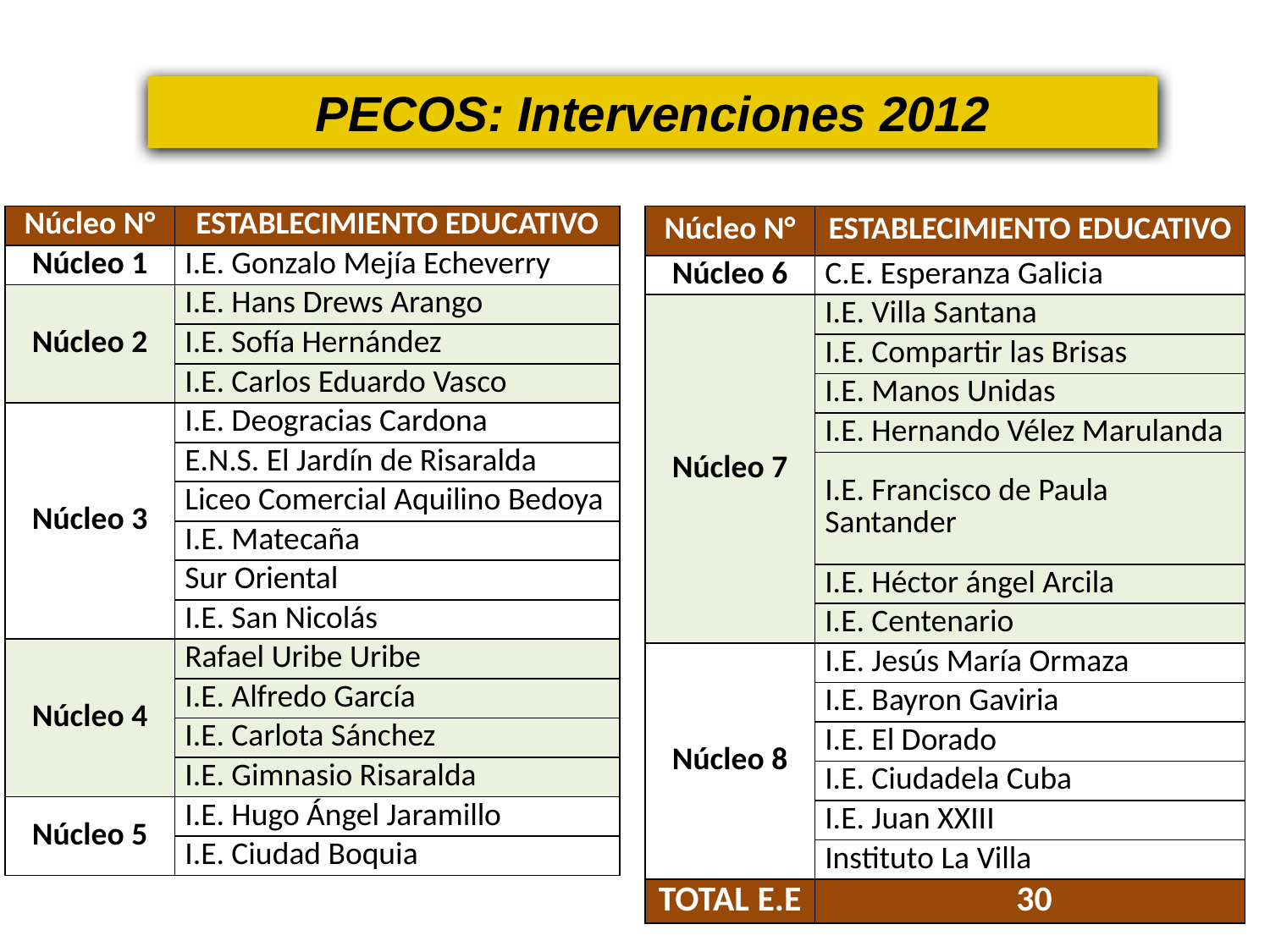

PECOS: Intervenciones 2012
| Núcleo N° | ESTABLECIMIENTO EDUCATIVO |
| --- | --- |
| Núcleo 1 | I.E. Gonzalo Mejía Echeverry |
| Núcleo 2 | I.E. Hans Drews Arango |
|  | I.E. Sofía Hernández |
|  | I.E. Carlos Eduardo Vasco |
| Núcleo 3 | I.E. Deogracias Cardona |
|  | E.N.S. El Jardín de Risaralda |
|  | Liceo Comercial Aquilino Bedoya |
|  | I.E. Matecaña |
|  | Sur Oriental |
|  | I.E. San Nicolás |
| Núcleo 4 | Rafael Uribe Uribe |
|  | I.E. Alfredo García |
|  | I.E. Carlota Sánchez |
|  | I.E. Gimnasio Risaralda |
| Núcleo 5 | I.E. Hugo Ángel Jaramillo |
|  | I.E. Ciudad Boquia |
| Núcleo N° | ESTABLECIMIENTO EDUCATIVO |
| --- | --- |
| Núcleo 6 | C.E. Esperanza Galicia |
| Núcleo 7 | I.E. Villa Santana |
|  | I.E. Compartir las Brisas |
|  | I.E. Manos Unidas |
|  | I.E. Hernando Vélez Marulanda |
|  | I.E. Francisco de Paula Santander |
|  | I.E. Héctor ángel Arcila |
|  | I.E. Centenario |
| Núcleo 8 | I.E. Jesús María Ormaza |
|  | I.E. Bayron Gaviria |
|  | I.E. El Dorado |
|  | I.E. Ciudadela Cuba |
|  | I.E. Juan XXIII |
|  | Instituto La Villa |
| TOTAL E.E | 30 |